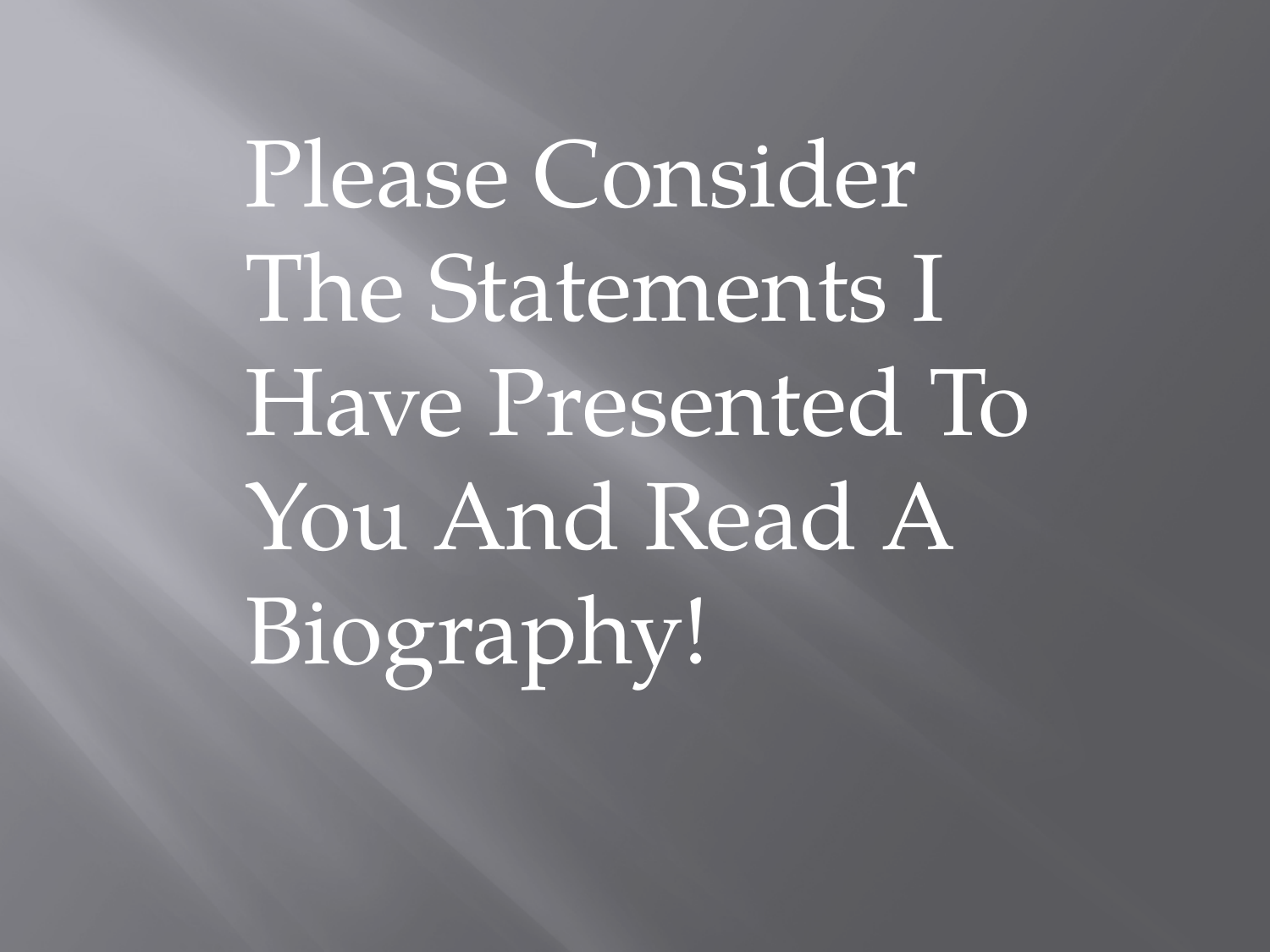

Please Consider The Statements I Have Presented To You And Read A Biography!